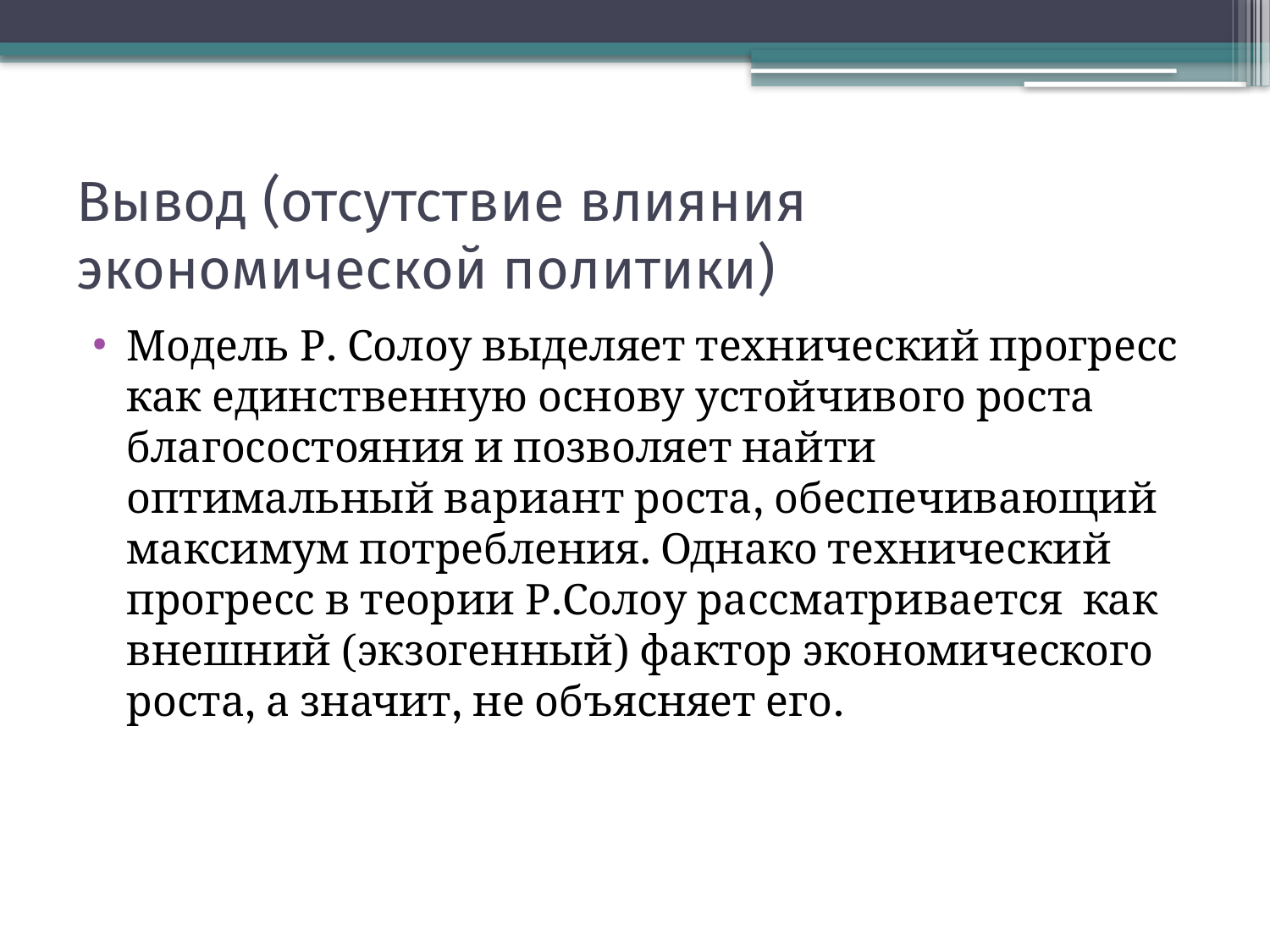

# Вывод (отсутствие влияния экономической политики)
Модель Р. Солоу выделяет технический прогресс как единственную основу устойчивого роста благосостояния и позволяет найти оптимальный вариант роста, обеспечивающий максимум потребления. Однако технический прогресс в теории Р.Солоу рассматривается  как внешний (экзогенный) фактор экономического роста, а значит, не объясняет его.